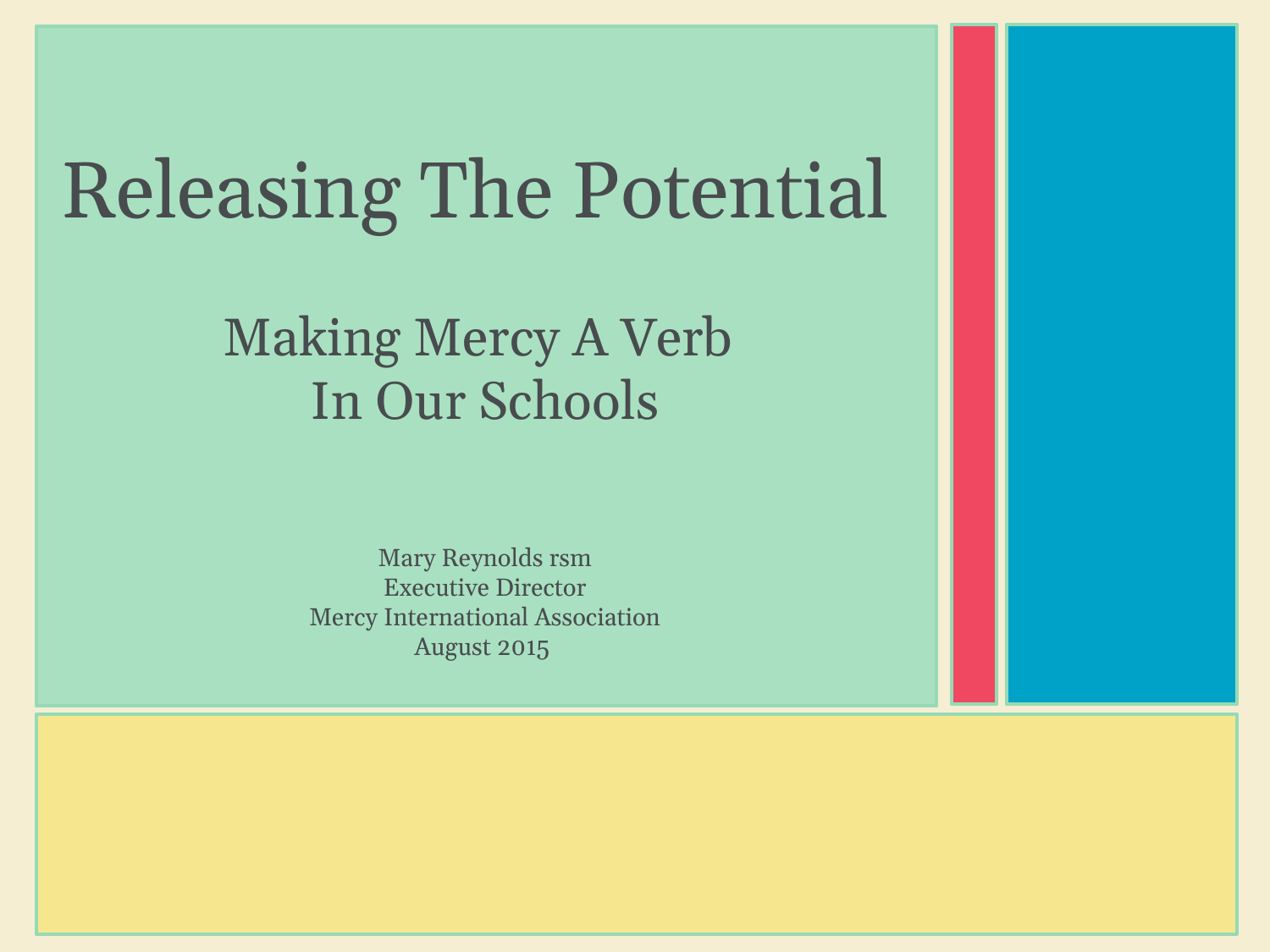

# Releasing The Potential
Making Mercy A Verb
In Our Schools

Mary Reynolds rsm
Executive Director
Mercy International Association
August 2015